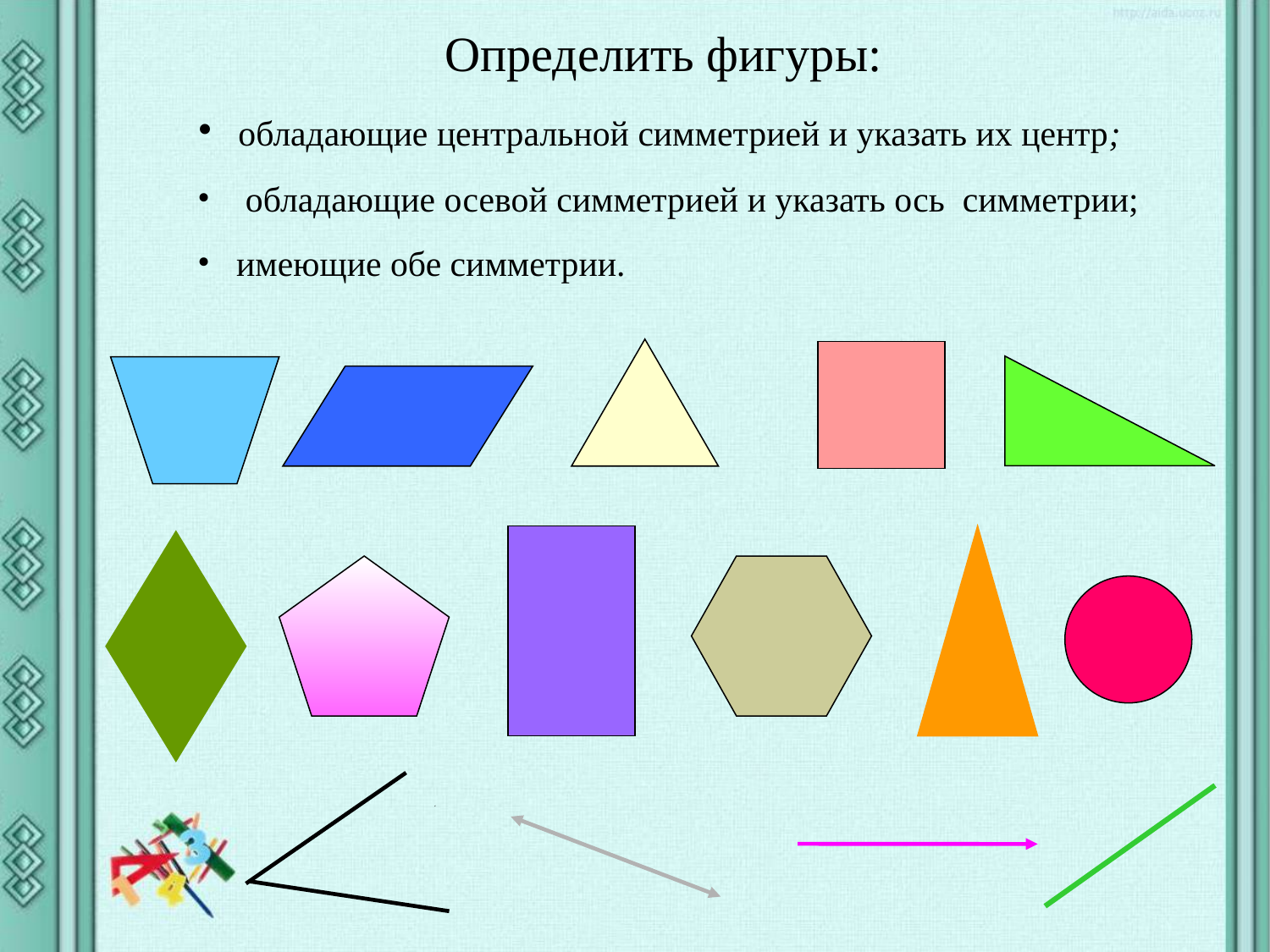

Определить фигуры:
 обладающие центральной симметрией и указать их центр;
  обладающие осевой симметрией и указать ось  симметрии;
 имеющие обе симметрии.